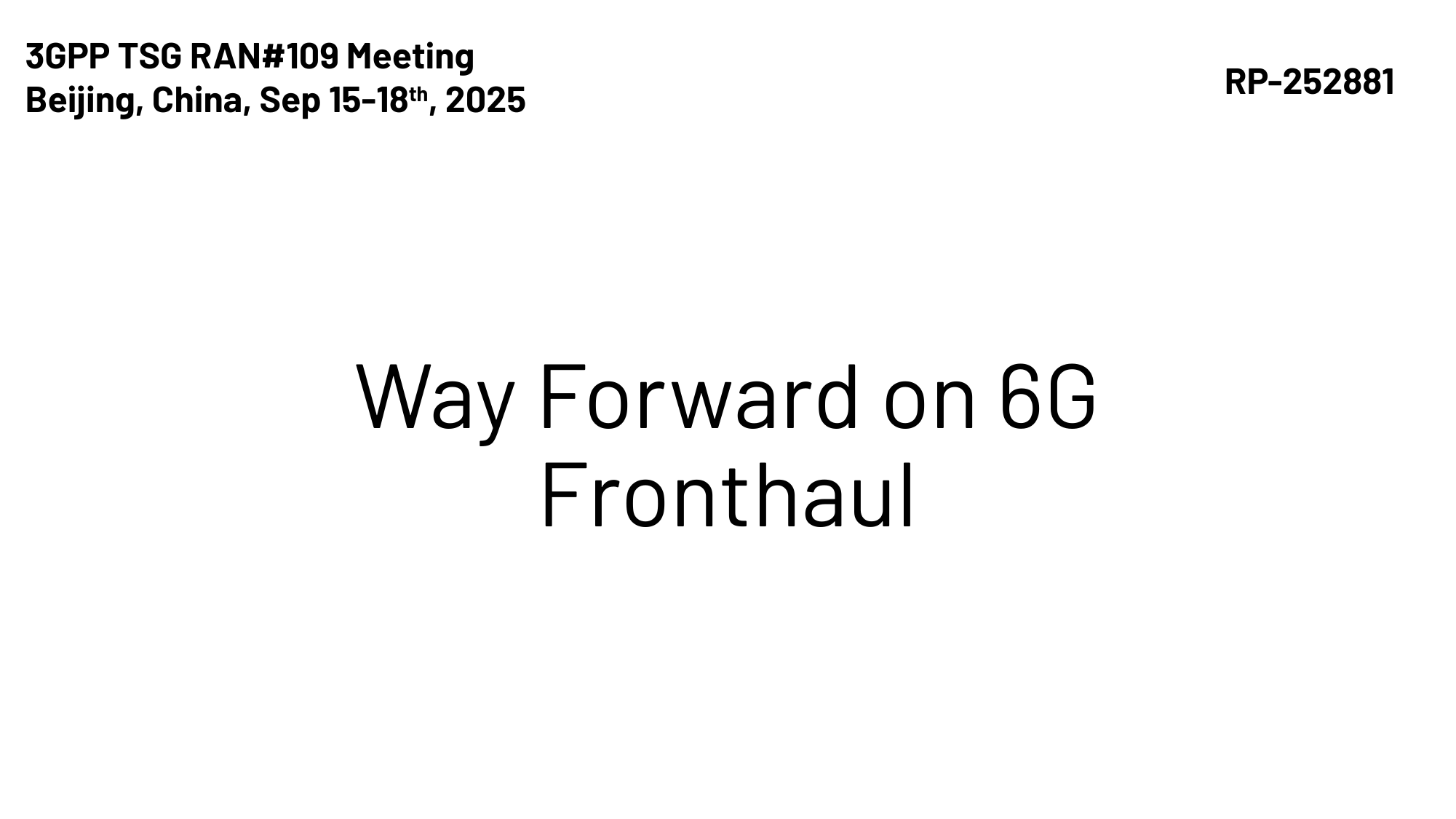

3GPP TSG RAN#109 Meeting
Beijing, China, Sep 15-18th, 2025

RP-252881
# Way Forward on 6G Fronthaul